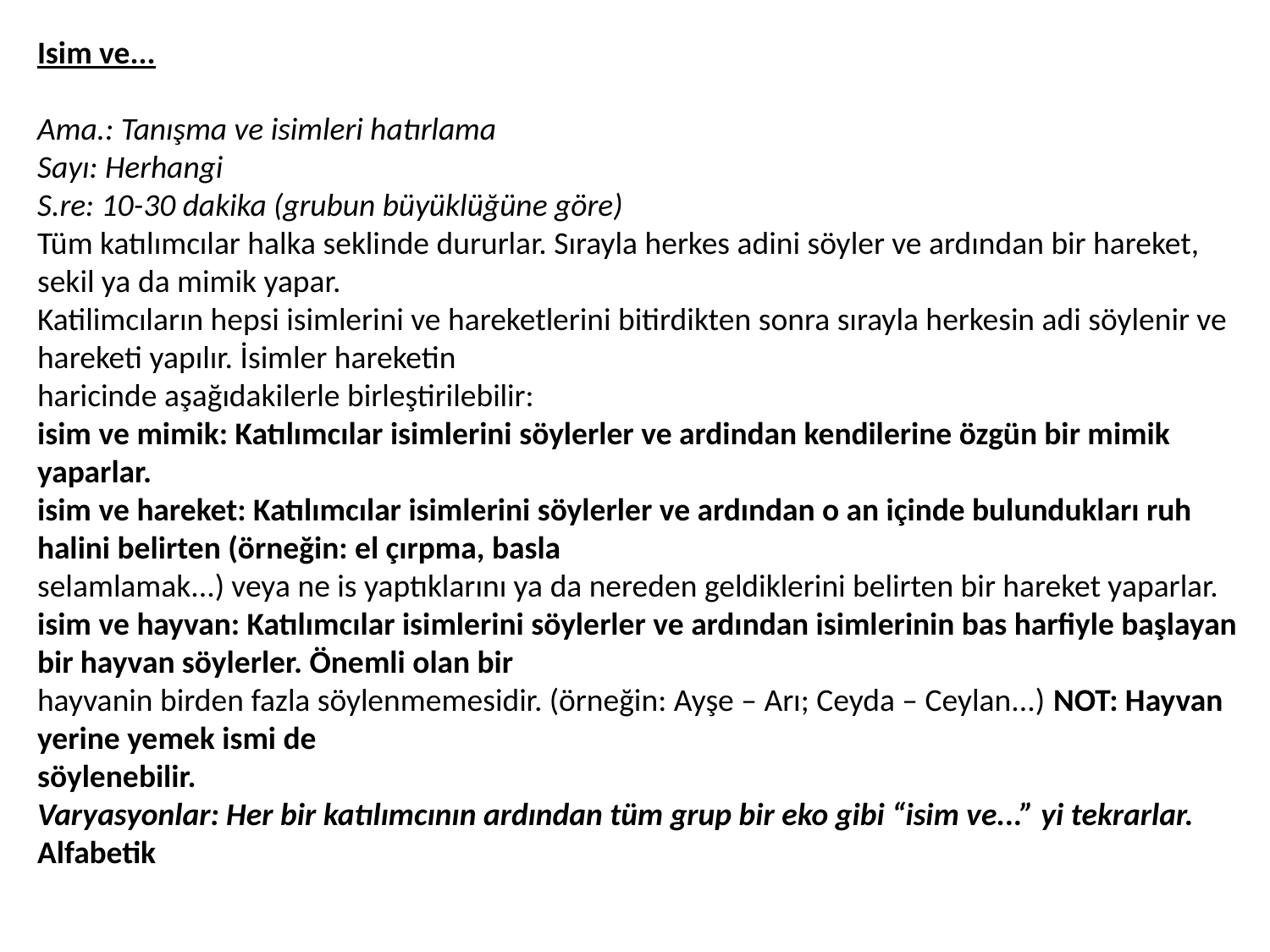

Isim ve...

Ama.: Tanışma ve isimleri hatırlama
Sayı: Herhangi
S.re: 10-30 dakika (grubun büyüklüğüne göre)
Tüm katılımcılar halka seklinde dururlar. Sırayla herkes adini söyler ve ardından bir hareket, sekil ya da mimik yapar.
Katilimcıların hepsi isimlerini ve hareketlerini bitirdikten sonra sırayla herkesin adi söylenir ve hareketi yapılır. İsimler hareketin
haricinde aşağıdakilerle birleştirilebilir:
isim ve mimik: Katılımcılar isimlerini söylerler ve ardindan kendilerine özgün bir mimik yaparlar.
isim ve hareket: Katılımcılar isimlerini söylerler ve ardından o an içinde bulundukları ruh halini belirten (örneğin: el çırpma, basla
selamlamak...) veya ne is yaptıklarını ya da nereden geldiklerini belirten bir hareket yaparlar.
isim ve hayvan: Katılımcılar isimlerini söylerler ve ardından isimlerinin bas harfiyle başlayan bir hayvan söylerler. Önemli olan bir
hayvanin birden fazla söylenmemesidir. (örneğin: Ayşe – Arı; Ceyda – Ceylan...) NOT: Hayvan yerine yemek ismi de
söylenebilir.
Varyasyonlar: Her bir katılımcının ardından tüm grup bir eko gibi “isim ve...” yi tekrarlar.
Alfabetik